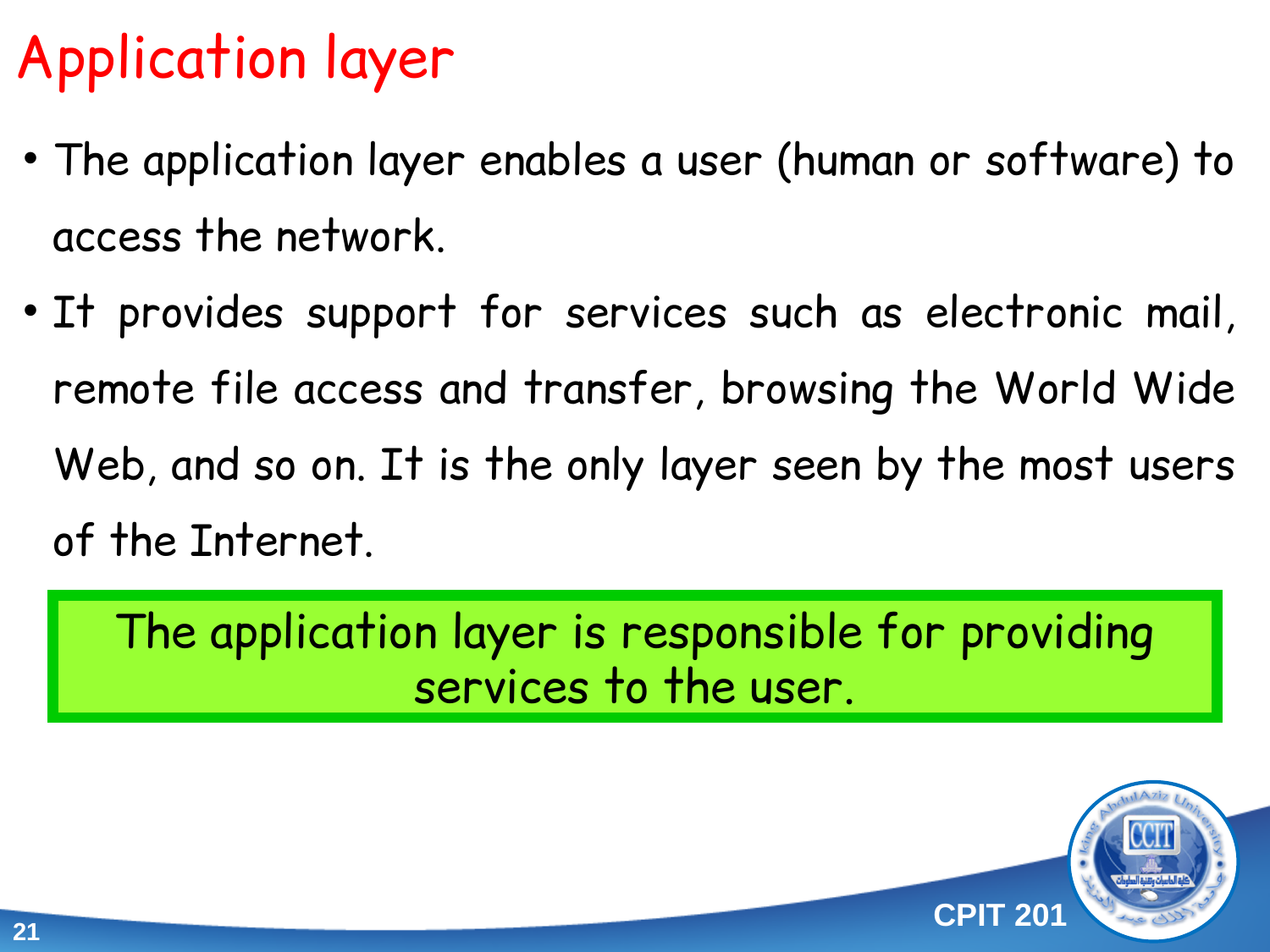

Application layer
The application layer enables a user (human or software) to access the network.
It provides support for services such as electronic mail, remote file access and transfer, browsing the World Wide Web, and so on. It is the only layer seen by the most users of the Internet.
The application layer is responsible for providing services to the user.

21